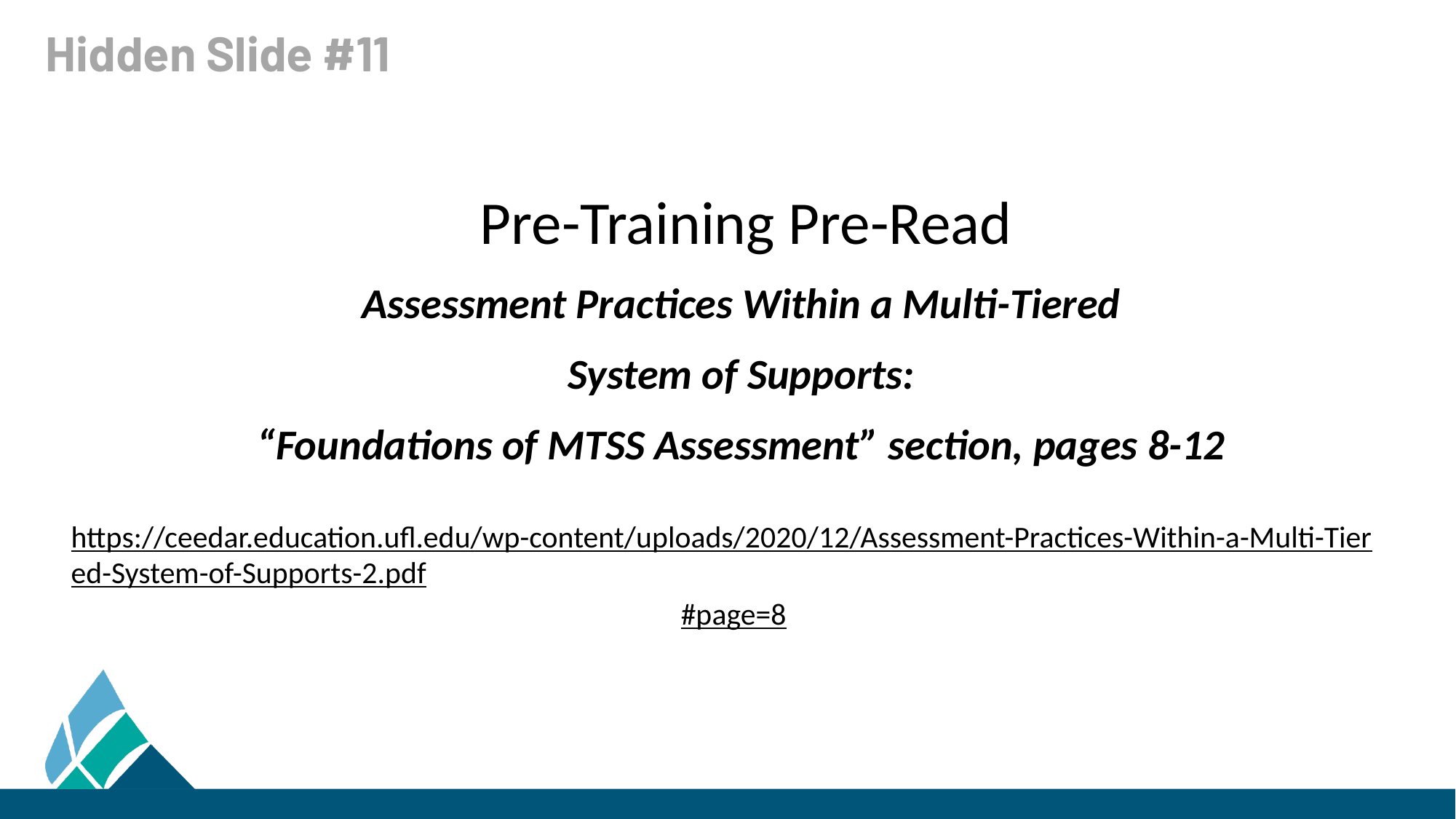

# Hidden Slide #11
Pre-Training Pre-Read
Assessment Practices Within a Multi-Tiered
System of Supports:
“Foundations of MTSS Assessment” section, pages 8-12
https://ceedar.education.ufl.edu/wp-content/uploads/2020/12/Assessment-Practices-Within-a-Multi-Tiered-System-of-Supports-2.pdf#page=8